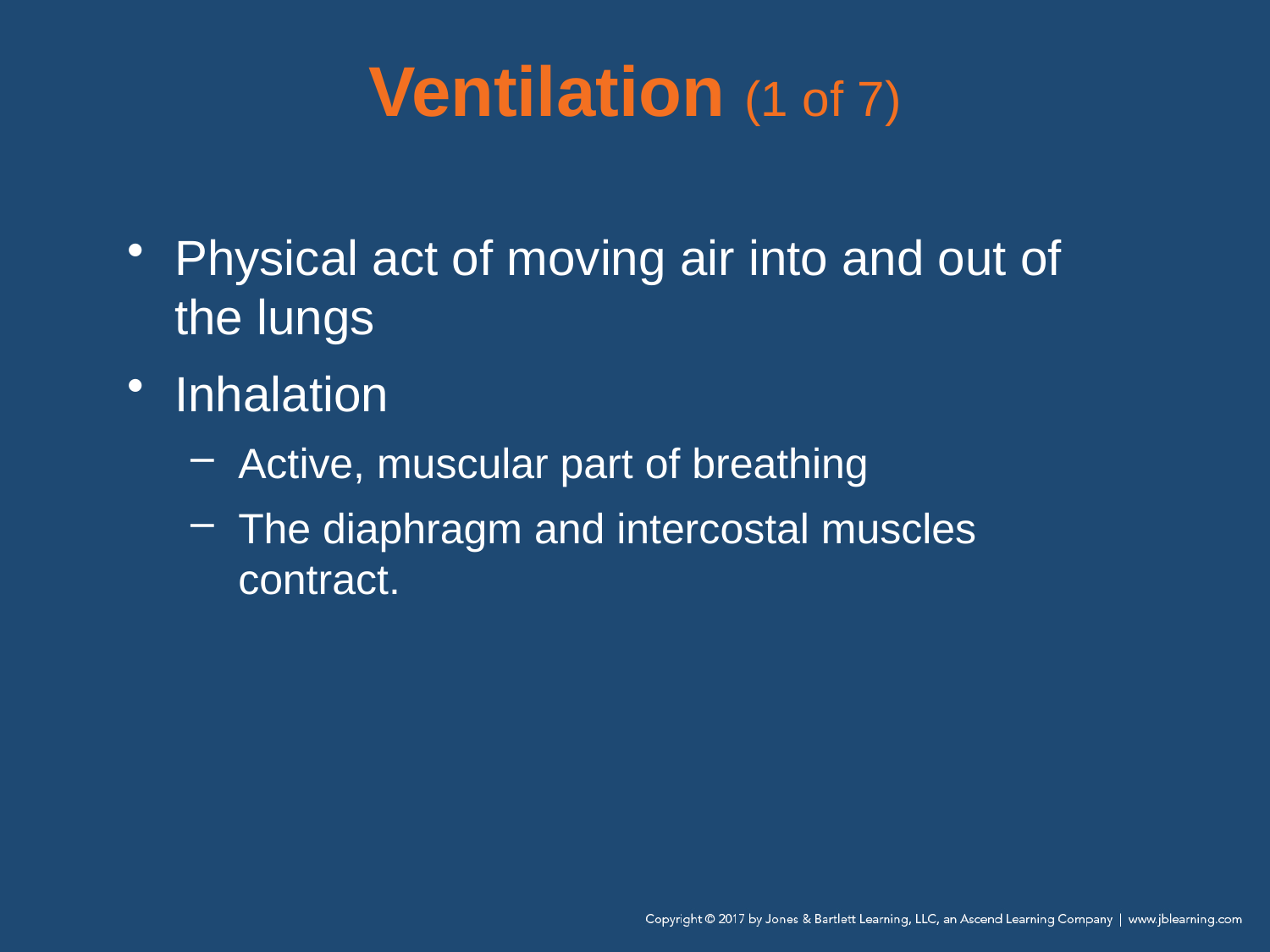

# Ventilation (1 of 7)
Physical act of moving air into and out of the lungs
Inhalation
Active, muscular part of breathing
The diaphragm and intercostal muscles contract.